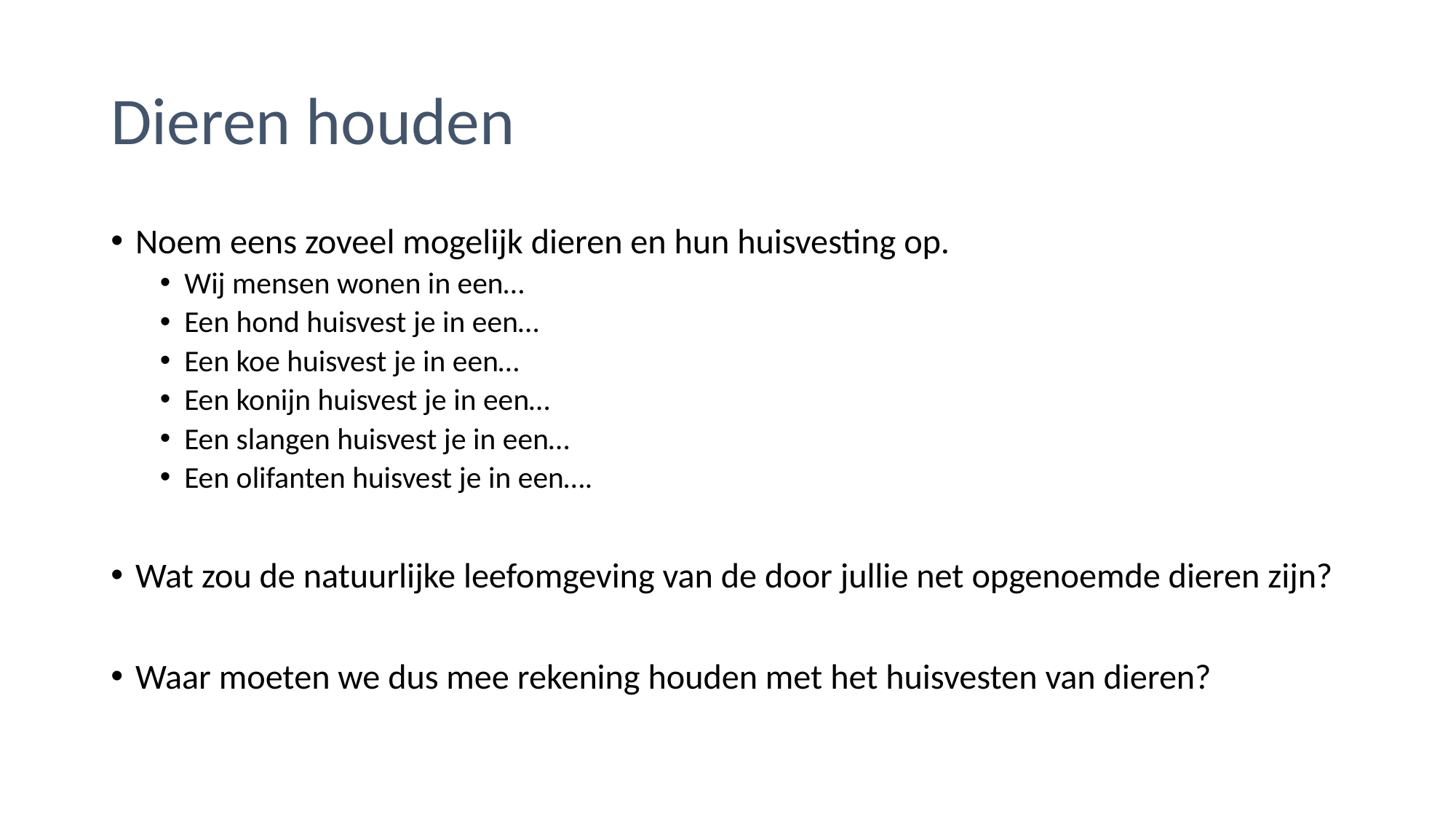

# Dieren houden
Noem eens zoveel mogelijk dieren en hun huisvesting op.
Wij mensen wonen in een…
Een hond huisvest je in een…
Een koe huisvest je in een…
Een konijn huisvest je in een…
Een slangen huisvest je in een…
Een olifanten huisvest je in een….

Wat zou de natuurlijke leefomgeving van de door jullie net opgenoemde dieren zijn?

Waar moeten we dus mee rekening houden met het huisvesten van dieren?